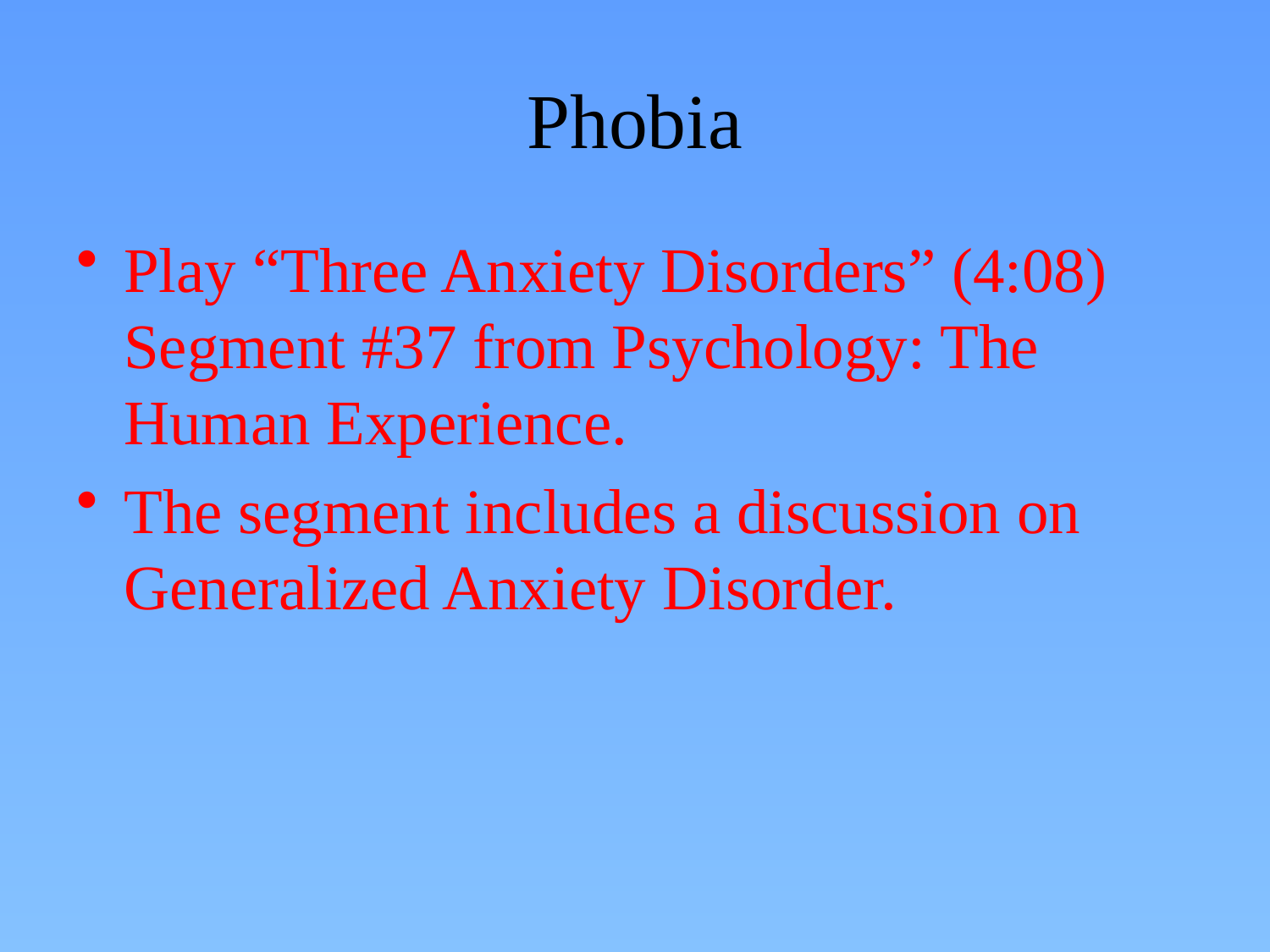

# Phobia
Play “Three Anxiety Disorders” (4:08) Segment #37 from Psychology: The Human Experience.
The segment includes a discussion on Generalized Anxiety Disorder.